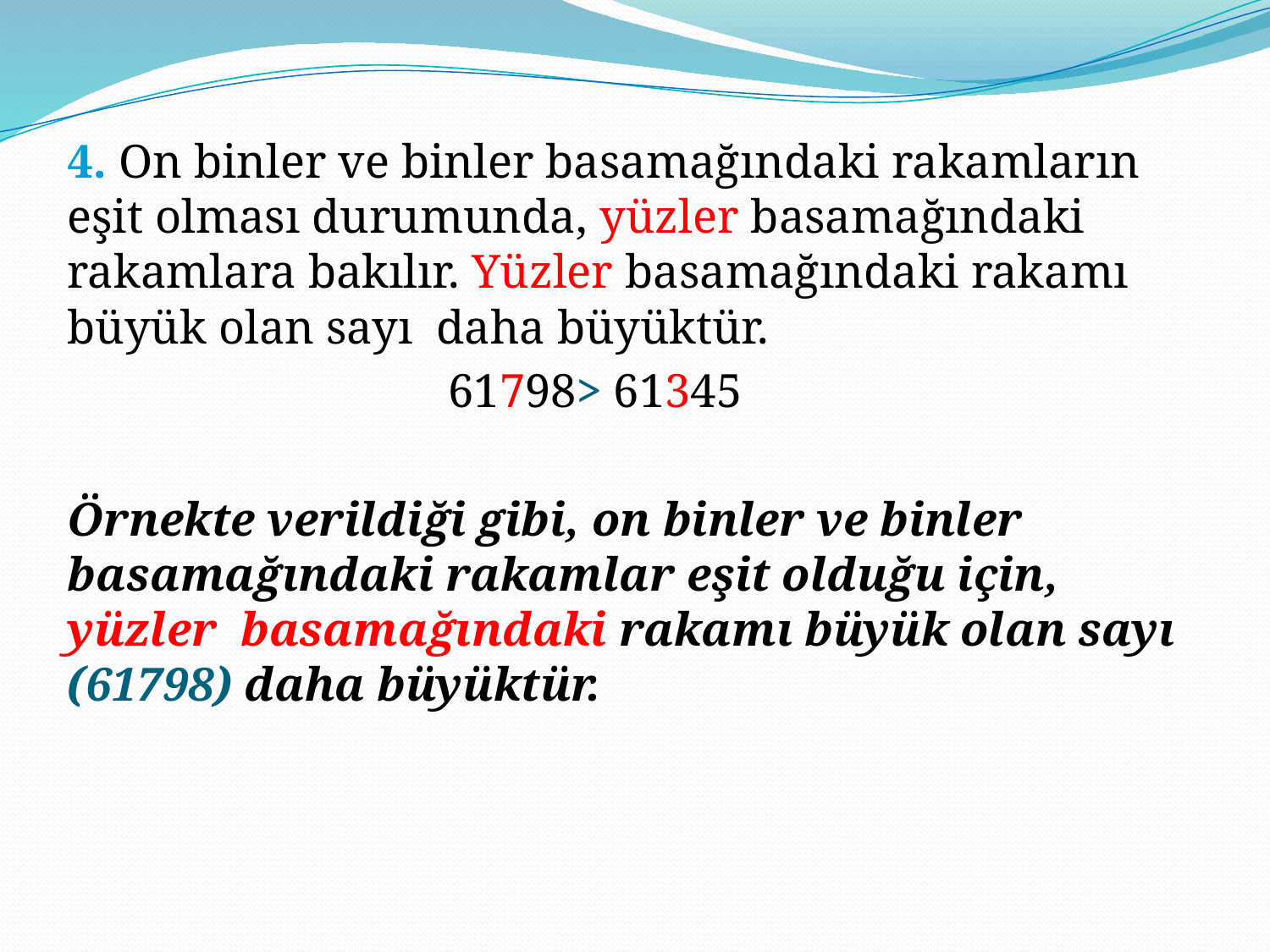

4. On binler ve binler basamağındaki rakamların eşit olması durumunda, yüzler basamağındaki rakamlara bakılır. Yüzler basamağındaki rakamı büyük olan sayı  daha büyüktür.
			61798> 61345

Örnekte verildiği gibi, on binler ve binler   basamağındaki rakamlar eşit olduğu için, yüzler  basamağındaki rakamı büyük olan sayı (61798) daha büyüktür.